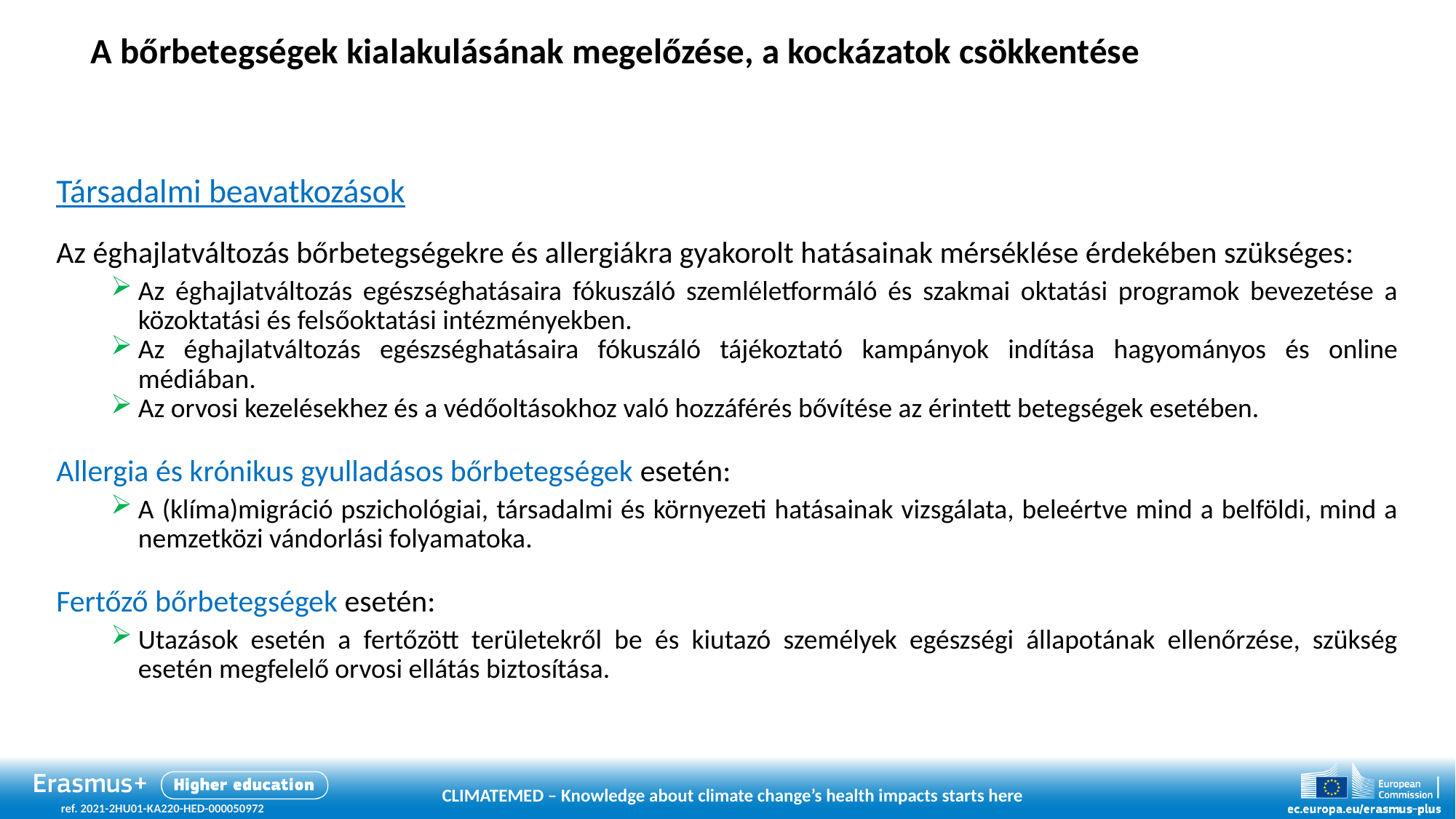

# A bőrbetegségek kialakulásának megelőzése, a kockázatok csökkentése
Társadalmi beavatkozások
Az éghajlatváltozás bőrbetegségekre és allergiákra gyakorolt hatásainak mérséklése érdekében szükséges:
Az éghajlatváltozás egészséghatásaira fókuszáló szemléletformáló és szakmai oktatási programok bevezetése a közoktatási és felsőoktatási intézményekben.
Az éghajlatváltozás egészséghatásaira fókuszáló tájékoztató kampányok indítása hagyományos és online médiában.
Az orvosi kezelésekhez és a védőoltásokhoz való hozzáférés bővítése az érintett betegségek esetében.
Allergia és krónikus gyulladásos bőrbetegségek esetén:
A (klíma)migráció pszichológiai, társadalmi és környezeti hatásainak vizsgálata, beleértve mind a belföldi, mind a nemzetközi vándorlási folyamatoka.
Fertőző bőrbetegségek esetén:
Utazások esetén a fertőzött területekről be és kiutazó személyek egészségi állapotának ellenőrzése, szükség esetén megfelelő orvosi ellátás biztosítása.